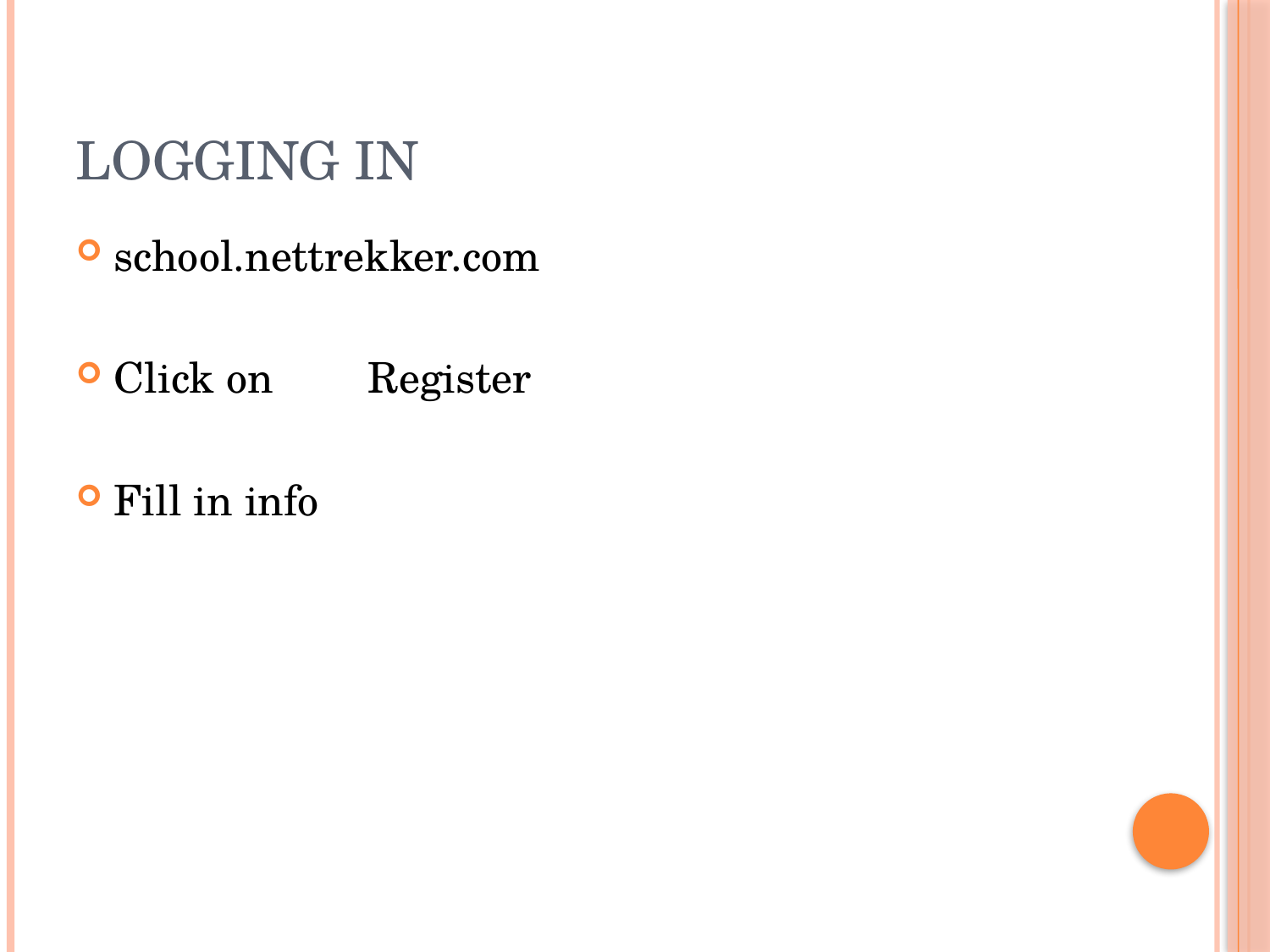

# Logging in
school.nettrekker.com

Click on        Register

Fill in info